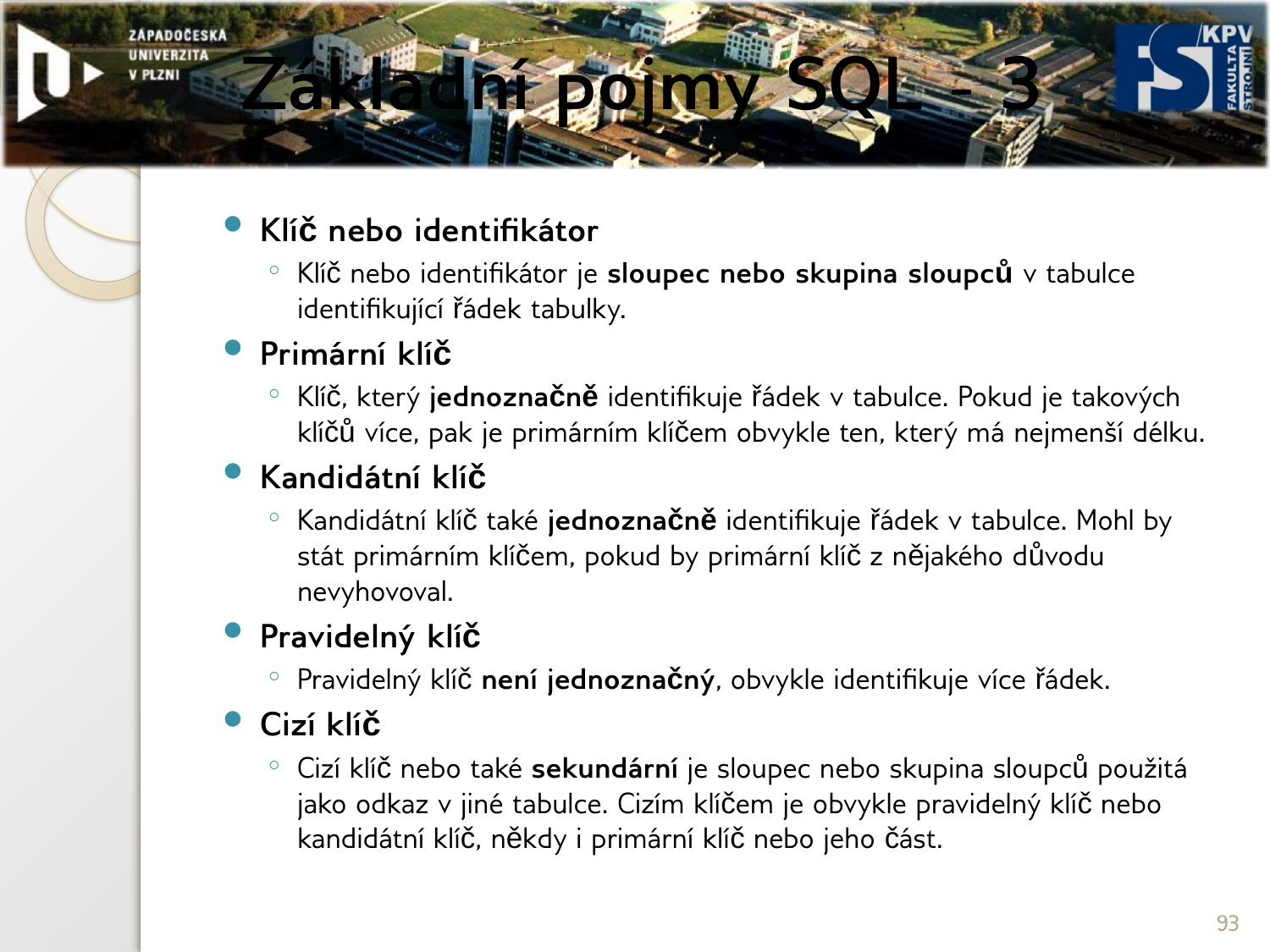

# Základní pojmy SQL - 3
Klíč nebo identifikátor
Klíč nebo identifikátor je sloupec nebo skupina sloupců v tabulce identifikující řádek tabulky.
Primární klíč
Klíč, který jednoznačně identifikuje řádek v tabulce. Pokud je takových klíčů více, pak je primárním klíčem obvykle ten, který má nejmenší délku.
Kandidátní klíč
Kandidátní klíč také jednoznačně identifikuje řádek v tabulce. Mohl by stát primárním klíčem, pokud by primární klíč z nějakého důvodu nevyhovoval.
Pravidelný klíč
Pravidelný klíč není jednoznačný, obvykle identifikuje více řádek.
Cizí klíč
Cizí klíč nebo také sekundární je sloupec nebo skupina sloupců použitá jako odkaz v jiné tabulce. Cizím klíčem je obvykle pravidelný klíč nebo kandidátní klíč, někdy i primární klíč nebo jeho část.

93